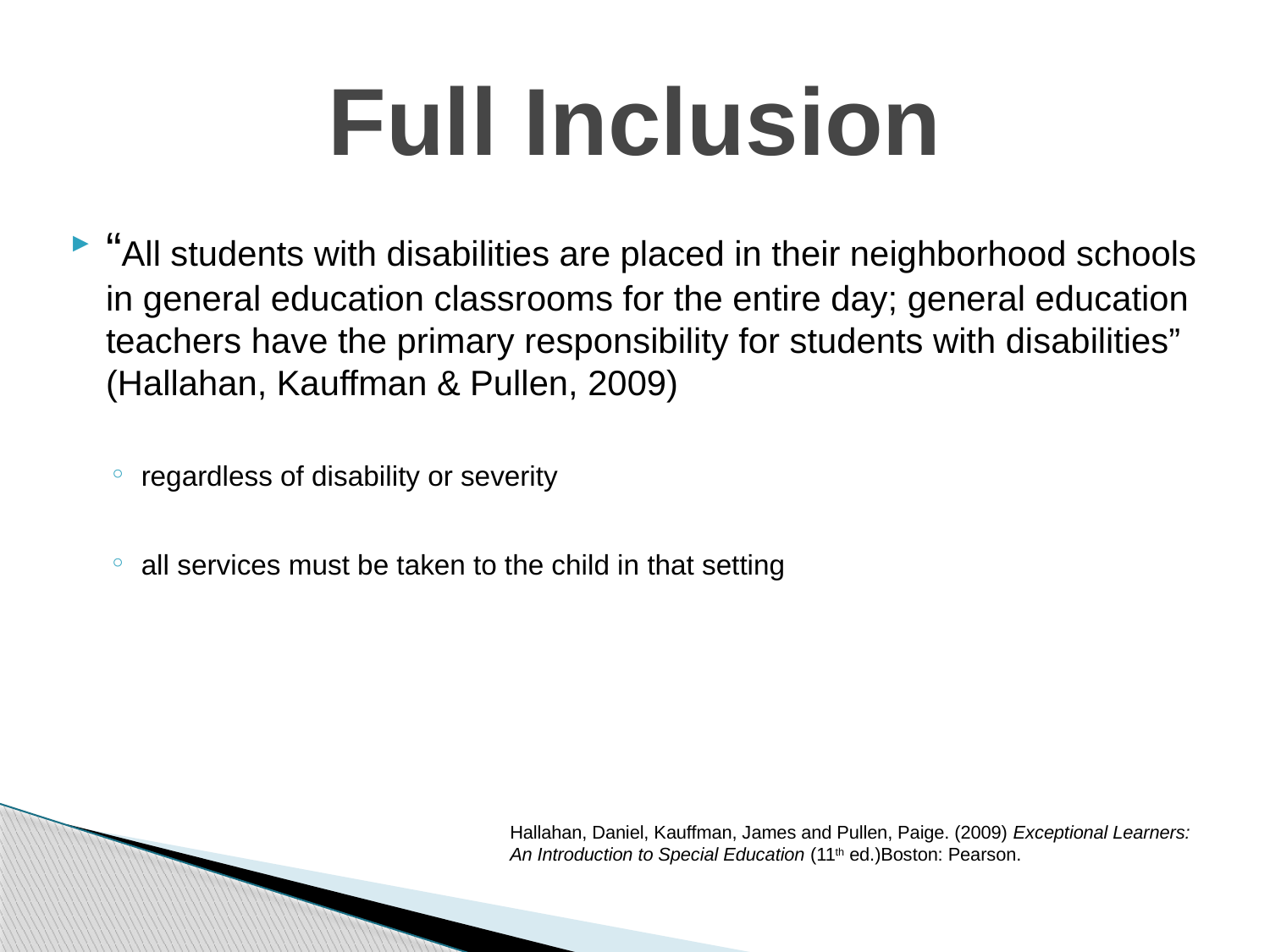

# Full Inclusion

“All students with disabilities are placed in their neighborhood schools in general education classrooms for the entire day; general education teachers have the primary responsibility for students with disabilities” (Hallahan, Kauffman & Pullen, 2009)

regardless of disability or severity

all services must be taken to the child in that setting
Hallahan, Daniel, Kauffman, James and Pullen, Paige. (2009) Exceptional Learners: An Introduction to Special Education (11th ed.)Boston: Pearson.